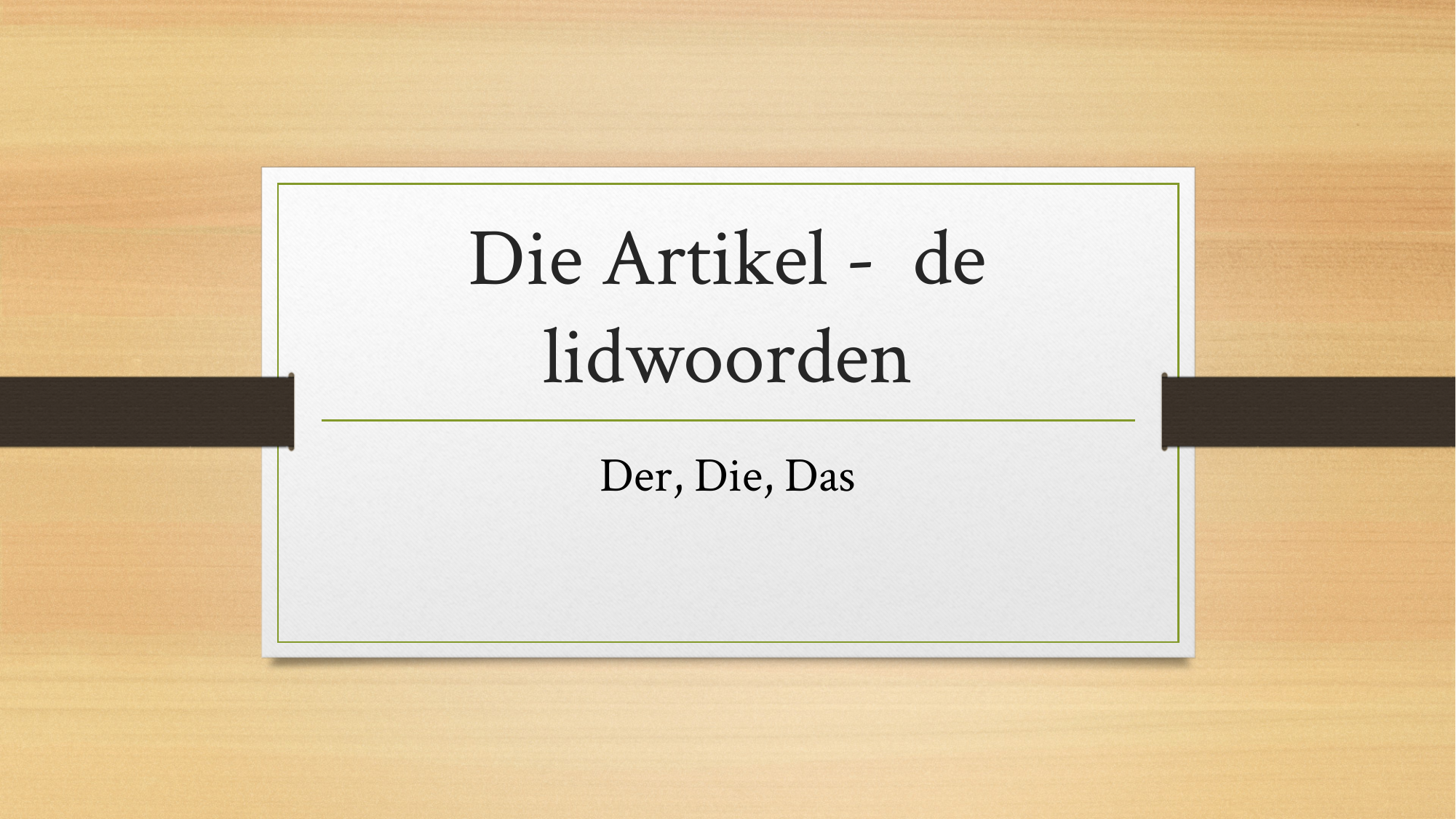

# Die Artikel -  de lidwoorden
Der, Die, Das